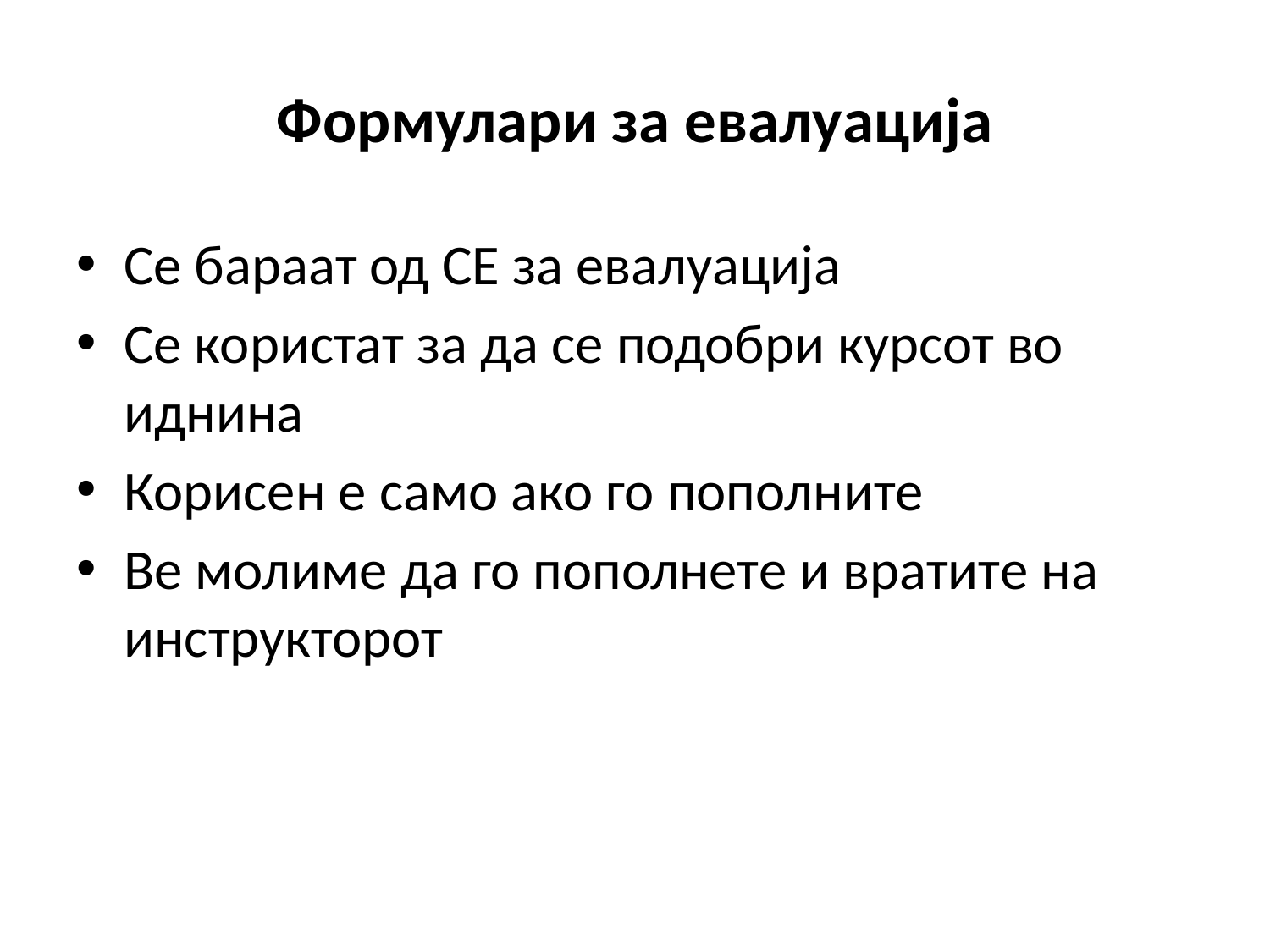

# Формулари за евалуација
Се бараат од СЕ за евалуација
Се користат за да се подобри курсот во иднина
Корисен е само ако го пополните
Ве молиме да го пополнете и вратите на инструкторот